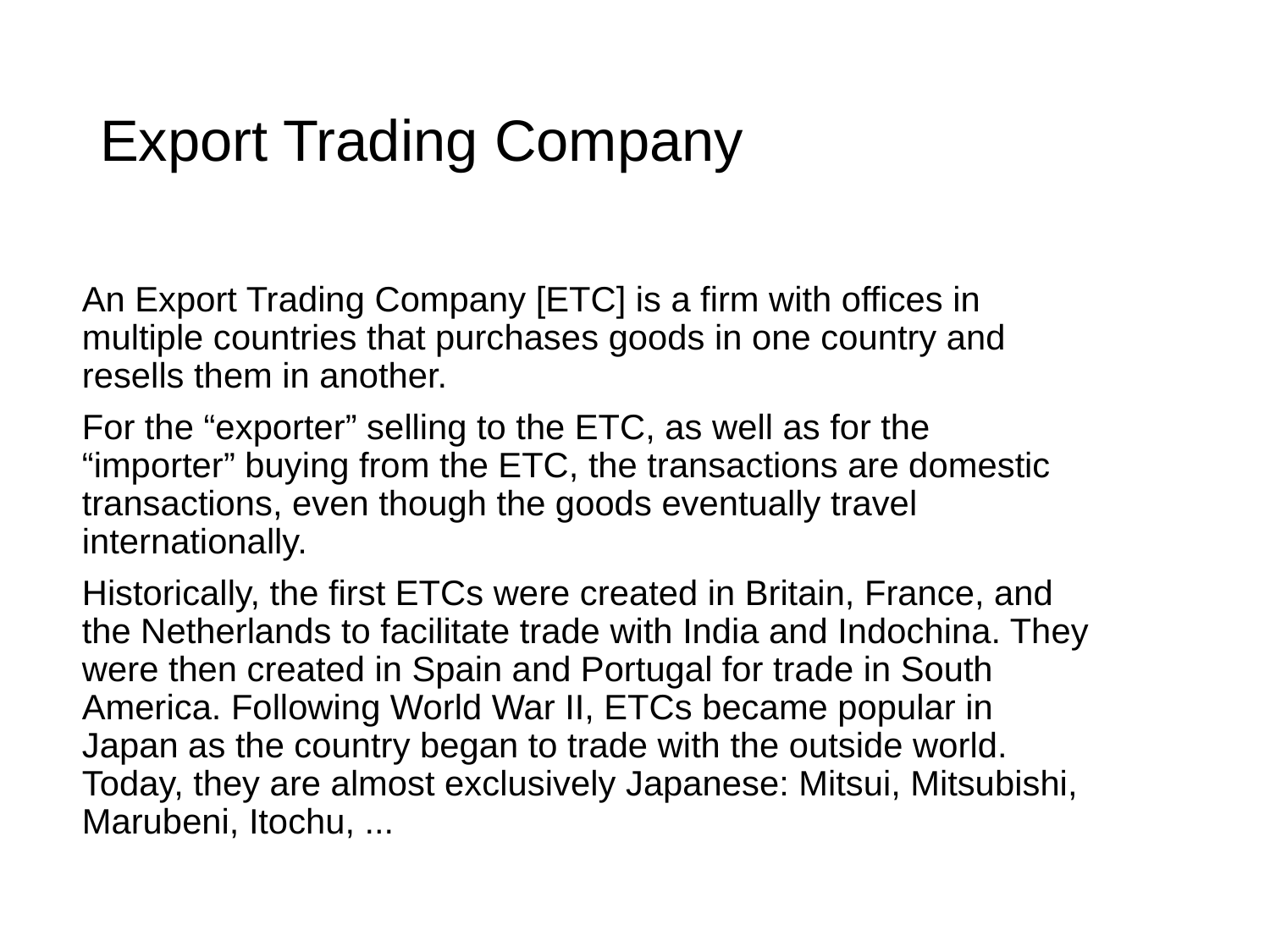

# Export Trading Company
An Export Trading Company [ETC] is a firm with offices in multiple countries that purchases goods in one country and resells them in another.
For the “exporter” selling to the ETC, as well as for the “importer” buying from the ETC, the transactions are domestic transactions, even though the goods eventually travel internationally.
Historically, the first ETCs were created in Britain, France, and the Netherlands to facilitate trade with India and Indochina. They were then created in Spain and Portugal for trade in South America. Following World War II, ETCs became popular in Japan as the country began to trade with the outside world. Today, they are almost exclusively Japanese: Mitsui, Mitsubishi, Marubeni, Itochu, ...